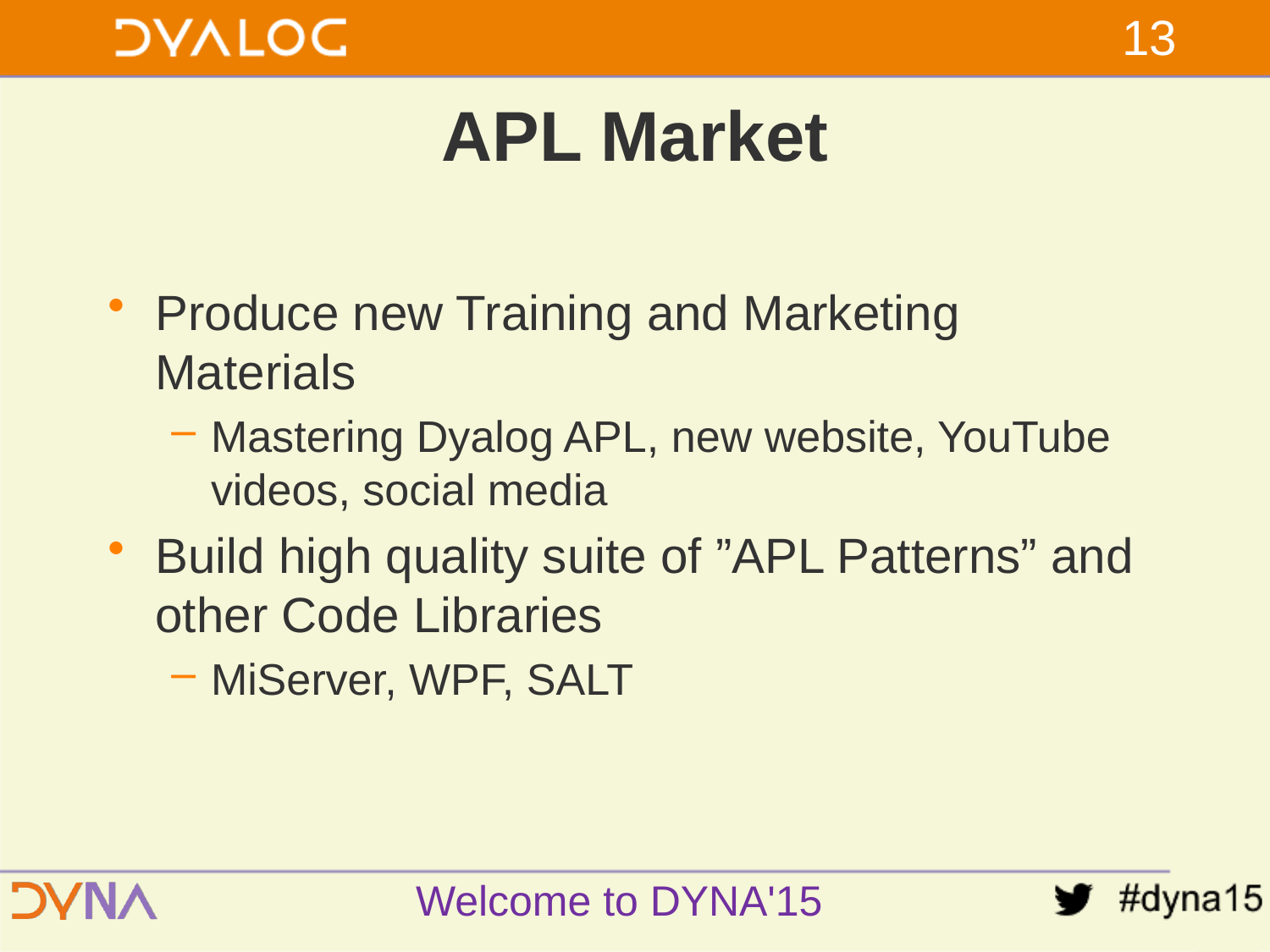

13
# APL Market
Produce new Training and Marketing Materials
Mastering Dyalog APL, new website, YouTube videos, social media
Build high quality suite of ”APL Patterns” and other Code Libraries
MiServer, WPF, SALT
Welcome to DYNA'15